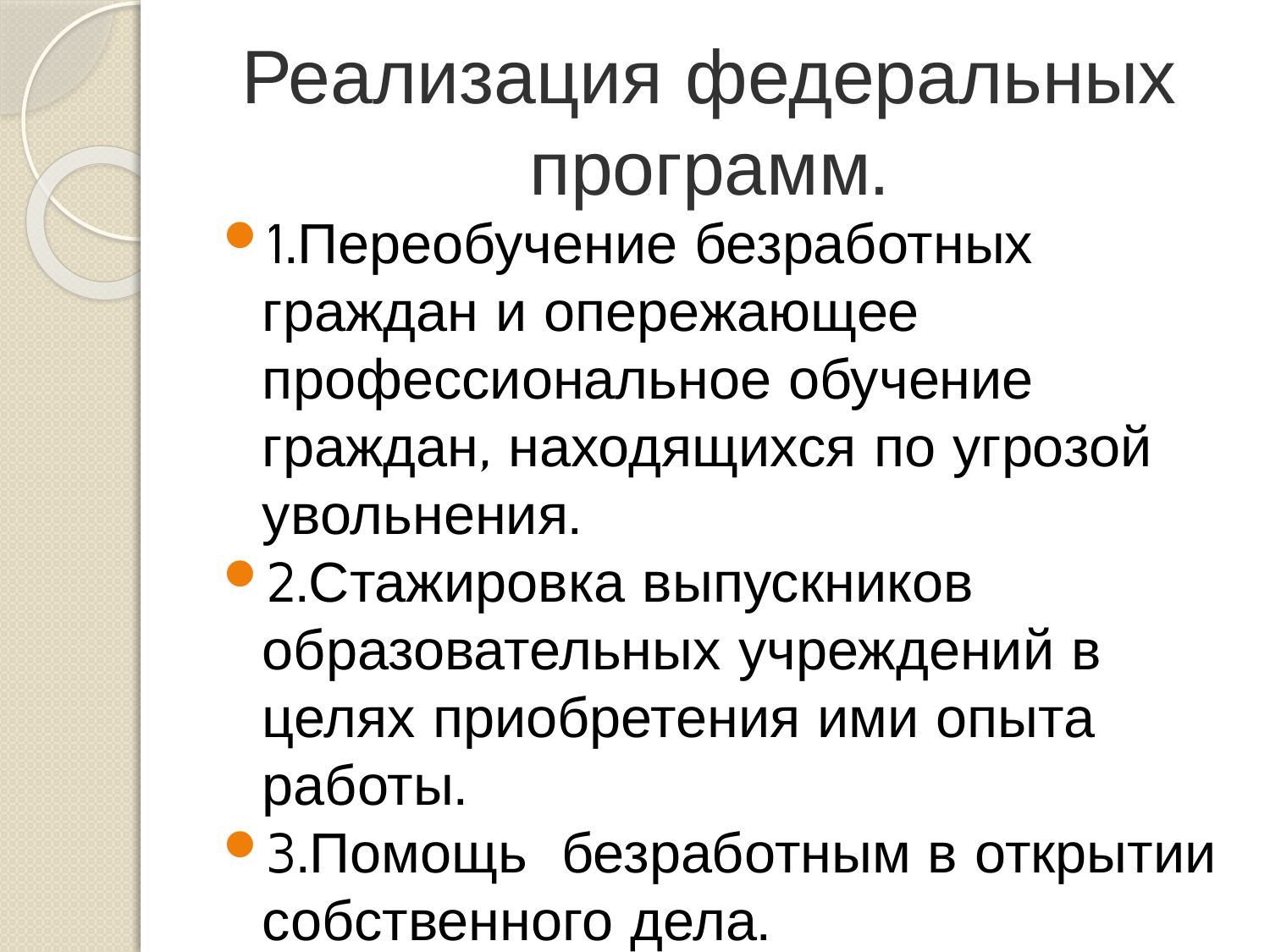

Реализация федеральных программ.
1.Переобучение безработных граждан и опережающее профессиональное обучение граждан, находящихся по угрозой увольнения.
2.Стажировка выпускников образовательных учреждений в целях приобретения ими опыта работы.
3.Помощь  безработным в открытии собственного дела.